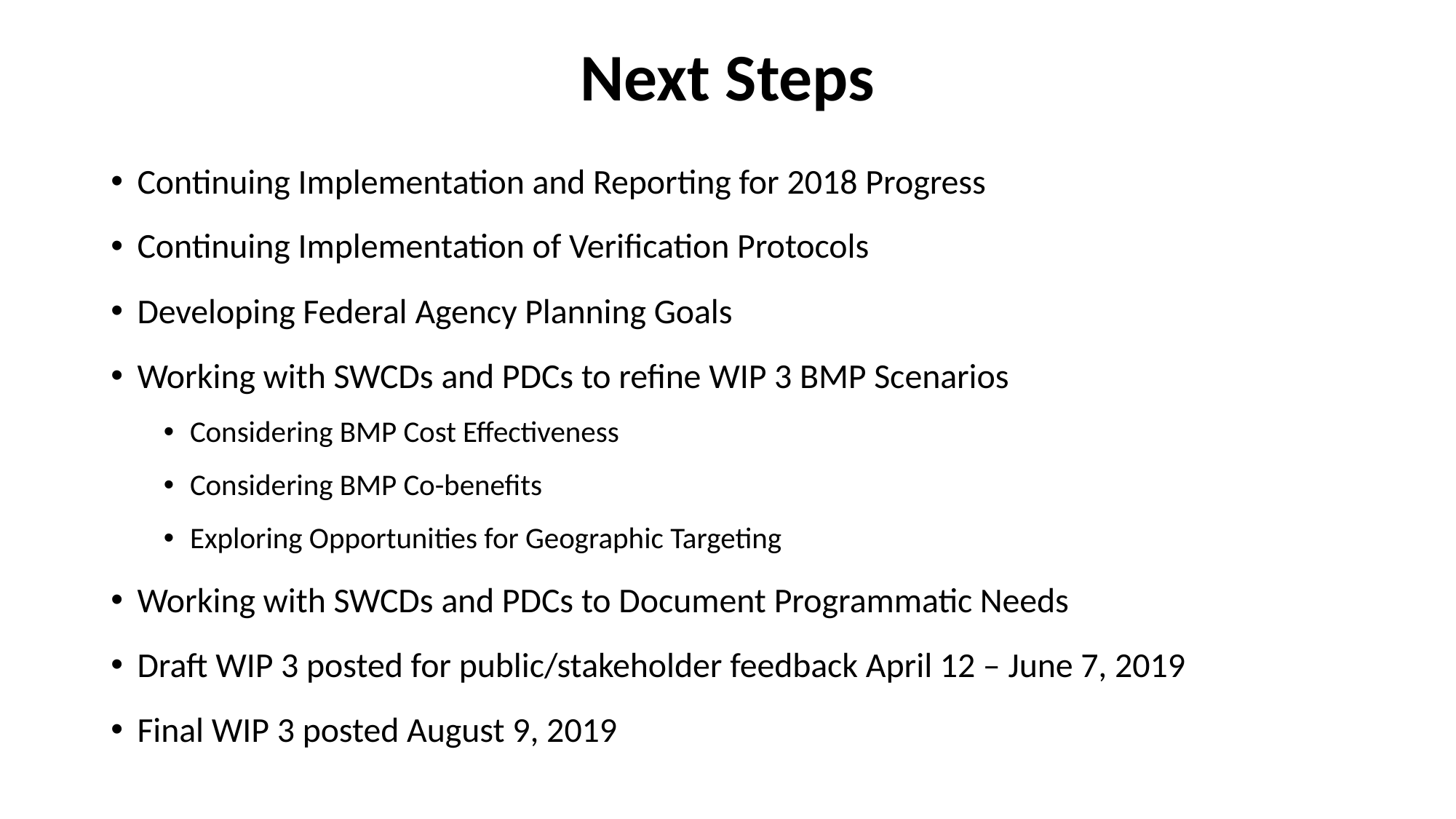

# Next Steps
Continuing Implementation and Reporting for 2018 Progress
Continuing Implementation of Verification Protocols
Developing Federal Agency Planning Goals
Working with SWCDs and PDCs to refine WIP 3 BMP Scenarios
Considering BMP Cost Effectiveness
Considering BMP Co-benefits
Exploring Opportunities for Geographic Targeting
Working with SWCDs and PDCs to Document Programmatic Needs
Draft WIP 3 posted for public/stakeholder feedback April 12 – June 7, 2019
Final WIP 3 posted August 9, 2019